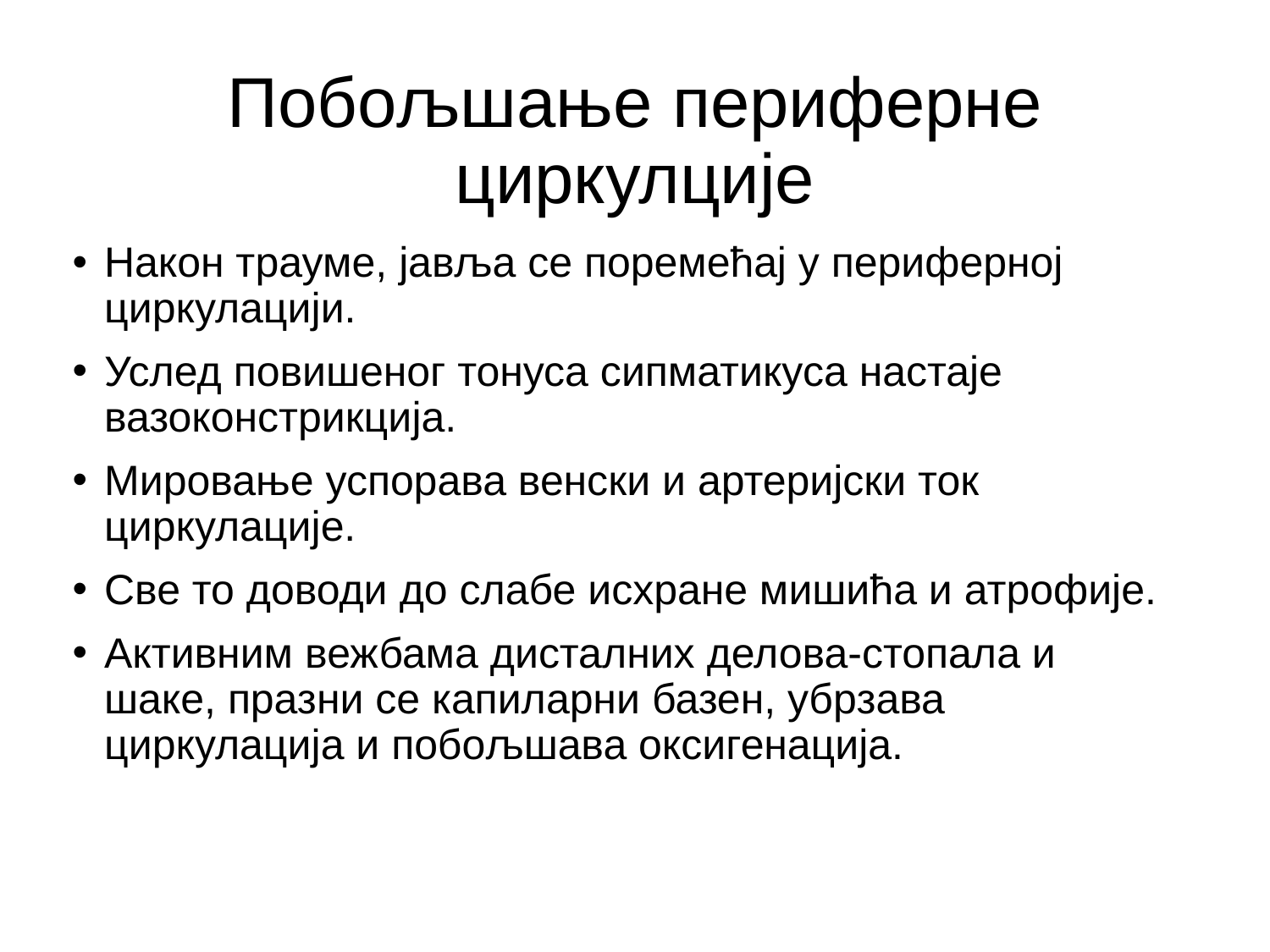

# Побољшање периферне циркулције
Након трауме, јавља се поремећај у периферној циркулацији.
Услед повишеног тонуса сипматикуса настаје вазоконстрикција.
Мировање успорава венски и артеријски ток циркулације.
Све то доводи до слабе исхране мишића и атрофије.
Активним вежбама дисталних делова-стопала и шаке, празни се капиларни базен, убрзава циркулација и побољшава оксигенација.